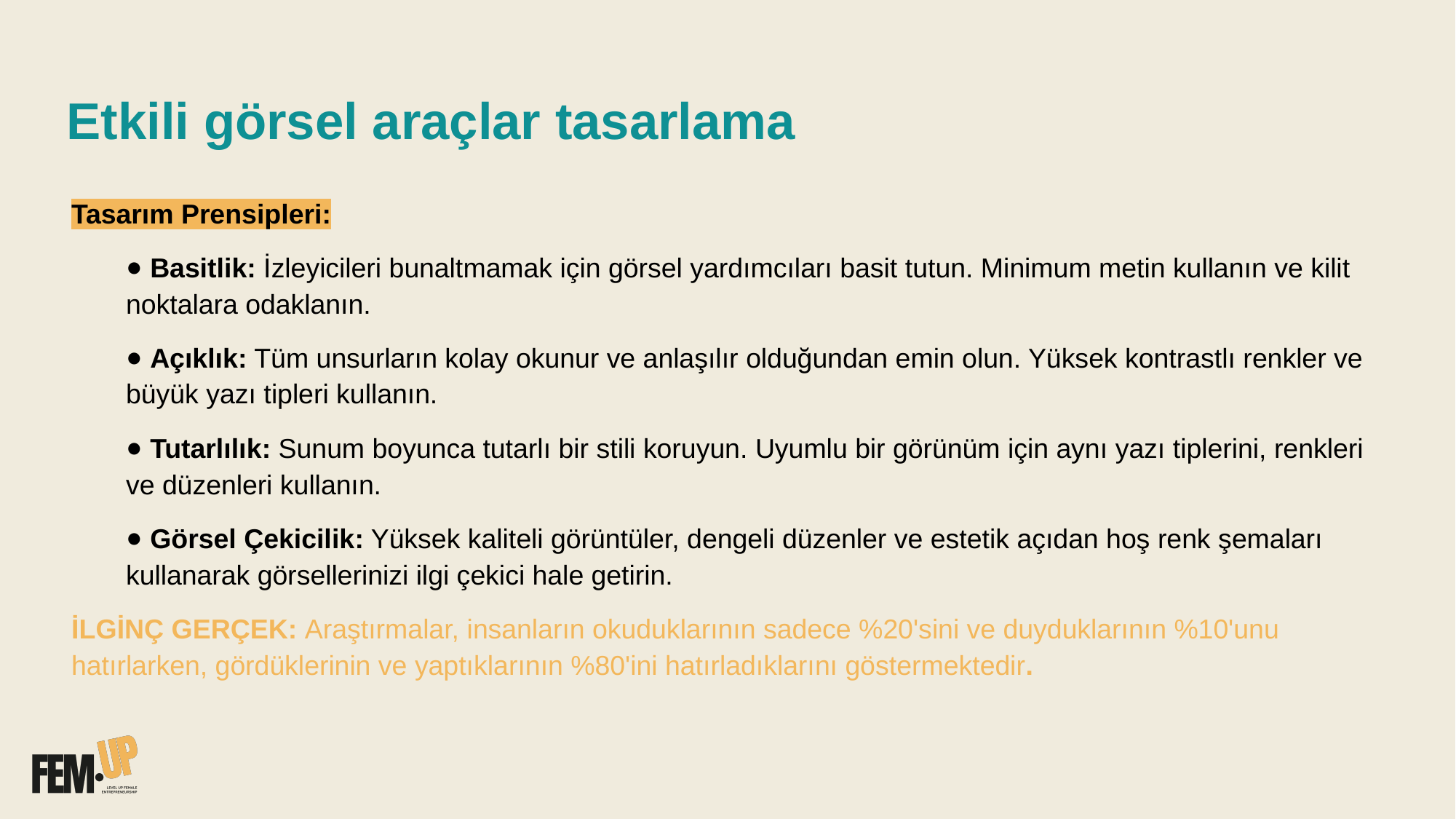

# Etkili görsel araçlar tasarlama
Tasarım Prensipleri:
 Basitlik: İzleyicileri bunaltmamak için görsel yardımcıları basit tutun. Minimum metin kullanın ve kilit noktalara odaklanın.
 Açıklık: Tüm unsurların kolay okunur ve anlaşılır olduğundan emin olun. Yüksek kontrastlı renkler ve büyük yazı tipleri kullanın.
 Tutarlılık: Sunum boyunca tutarlı bir stili koruyun. Uyumlu bir görünüm için aynı yazı tiplerini, renkleri ve düzenleri kullanın.
 Görsel Çekicilik: Yüksek kaliteli görüntüler, dengeli düzenler ve estetik açıdan hoş renk şemaları kullanarak görsellerinizi ilgi çekici hale getirin.
İLGİNÇ GERÇEK: Araştırmalar, insanların okuduklarının sadece %20'sini ve duyduklarının %10'unu hatırlarken, gördüklerinin ve yaptıklarının %80'ini hatırladıklarını göstermektedir.